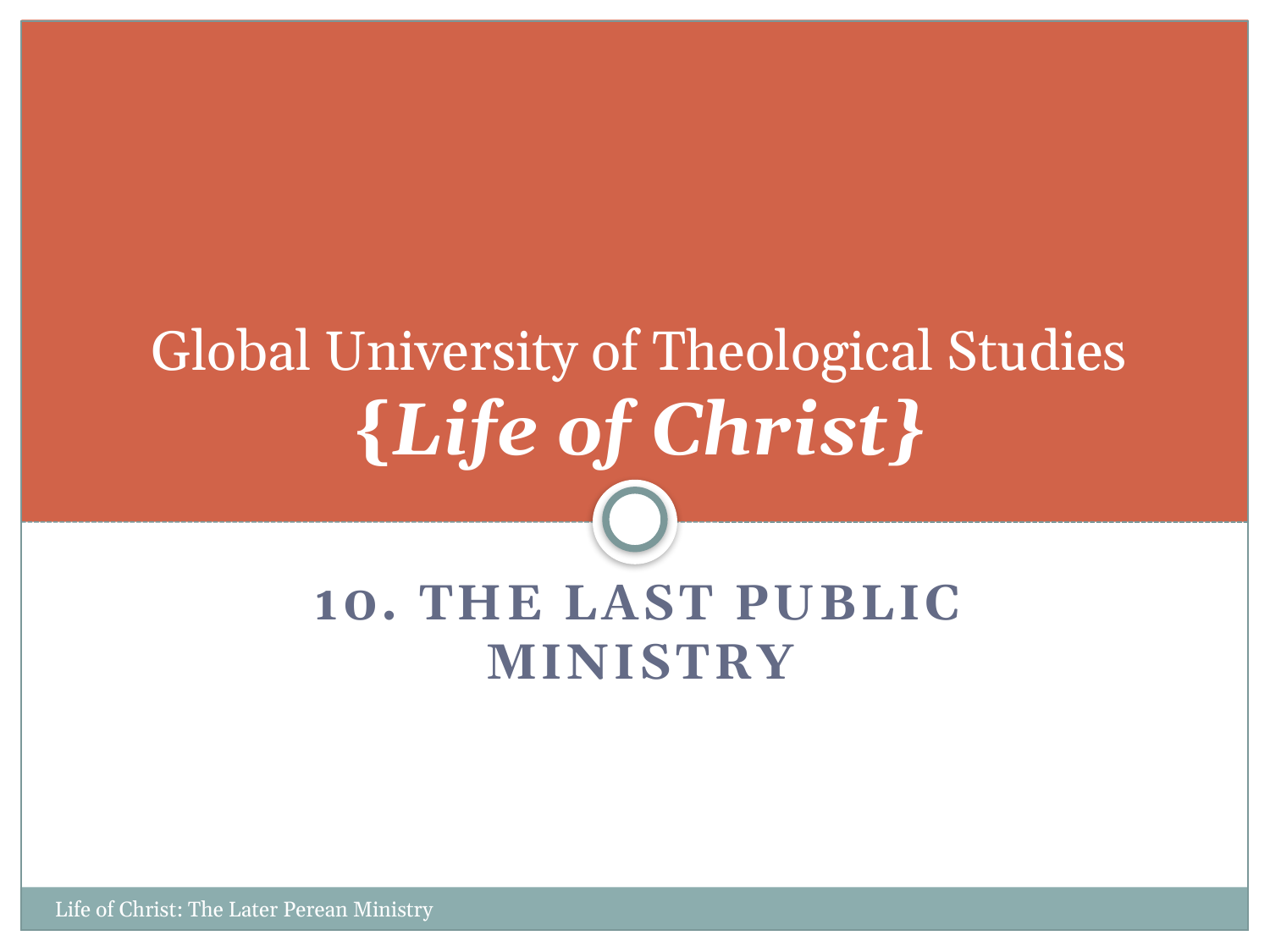

# Global University of Theological Studies {Life of Christ}
10. The last public ministry
Life of Christ: The Later Perean Ministry